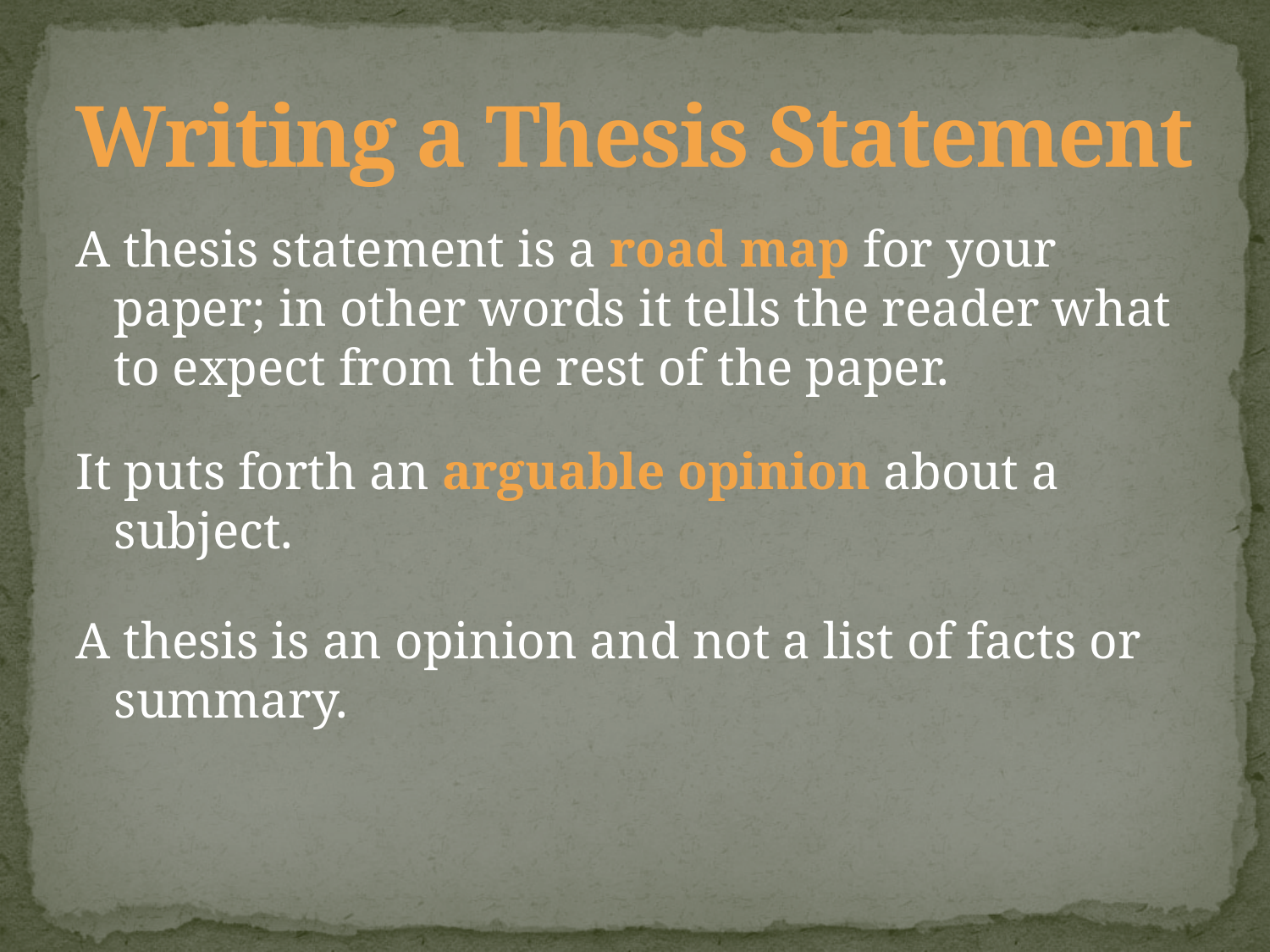

# Writing a Thesis Statement
A thesis statement is a road map for your paper; in other words it tells the reader what to expect from the rest of the paper.

It puts forth an arguable opinion about a subject.

A thesis is an opinion and not a list of facts or summary.